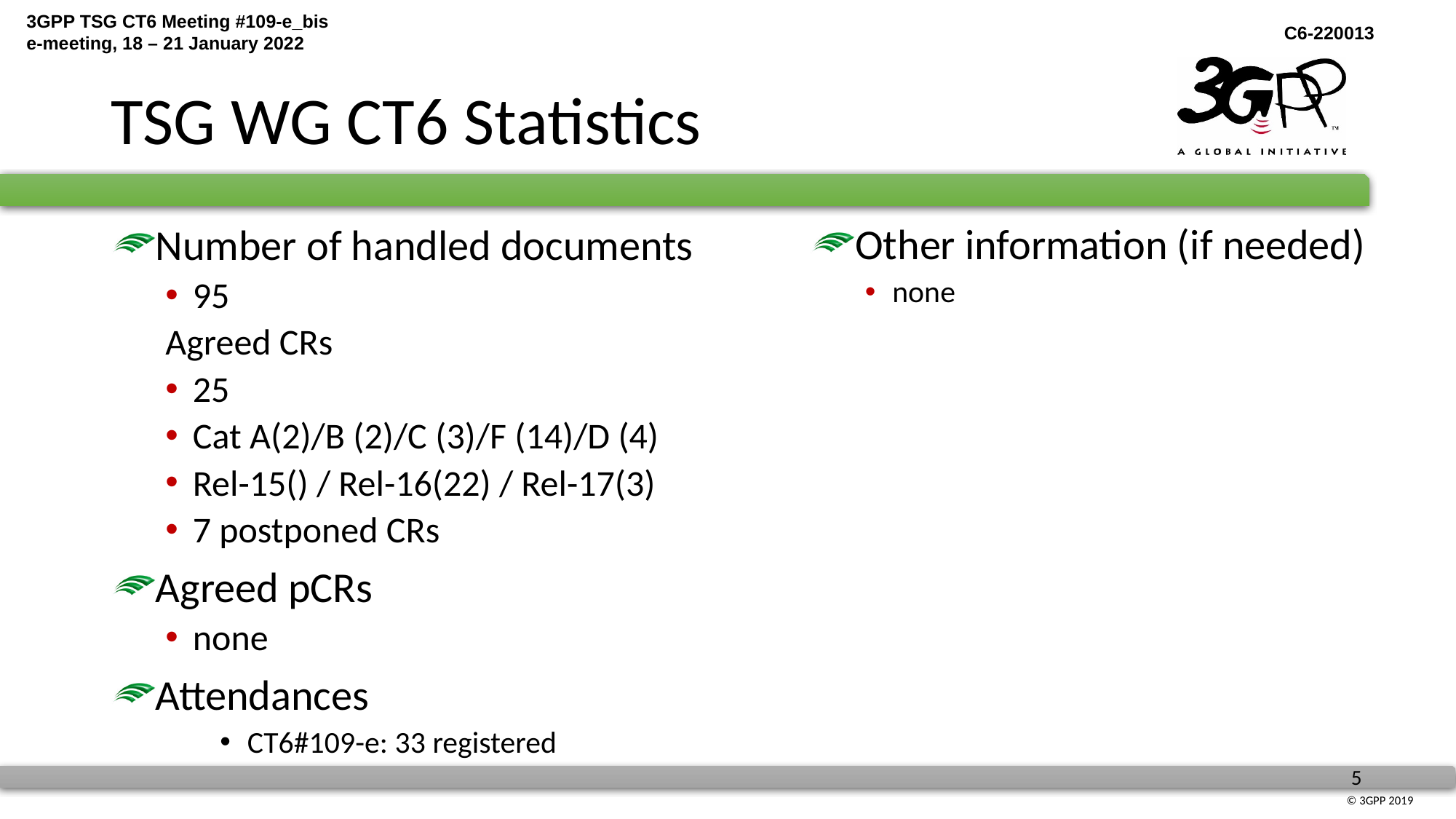

# TSG WG CT6 Statistics
Other information (if needed)
none
Number of handled documents
95
Agreed CRs
25
Cat A(2)/B (2)/C (3)/F (14)/D (4)
Rel-15() / Rel-16(22) / Rel-17(3)
7 postponed CRs
Agreed pCRs
none
Attendances
CT6#109-e: 33 registered